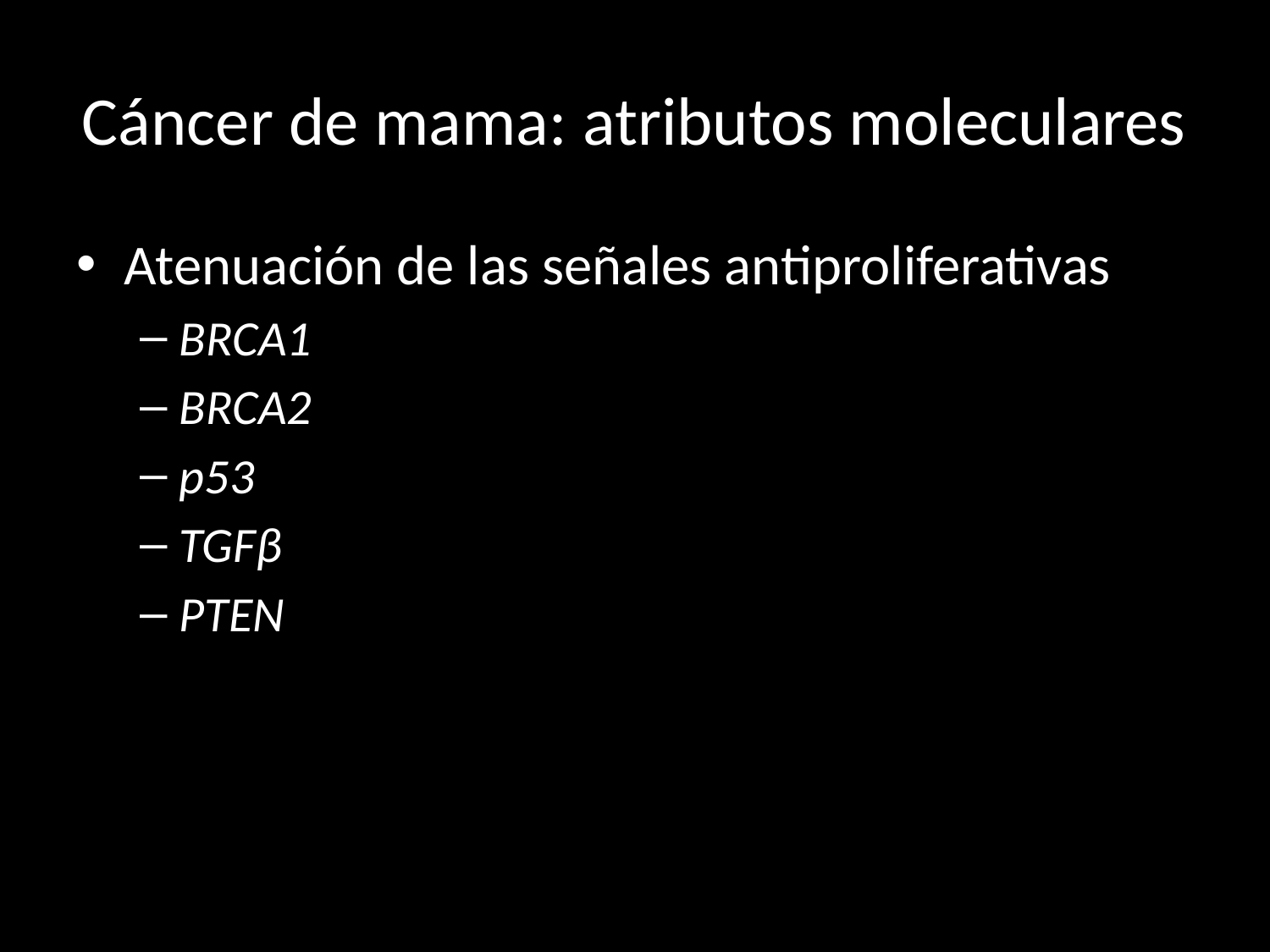

# Cáncer de mama: atributos moleculares
Atenuación de las señales antiproliferativas
BRCA1
BRCA2
p53
TGFβ
PTEN